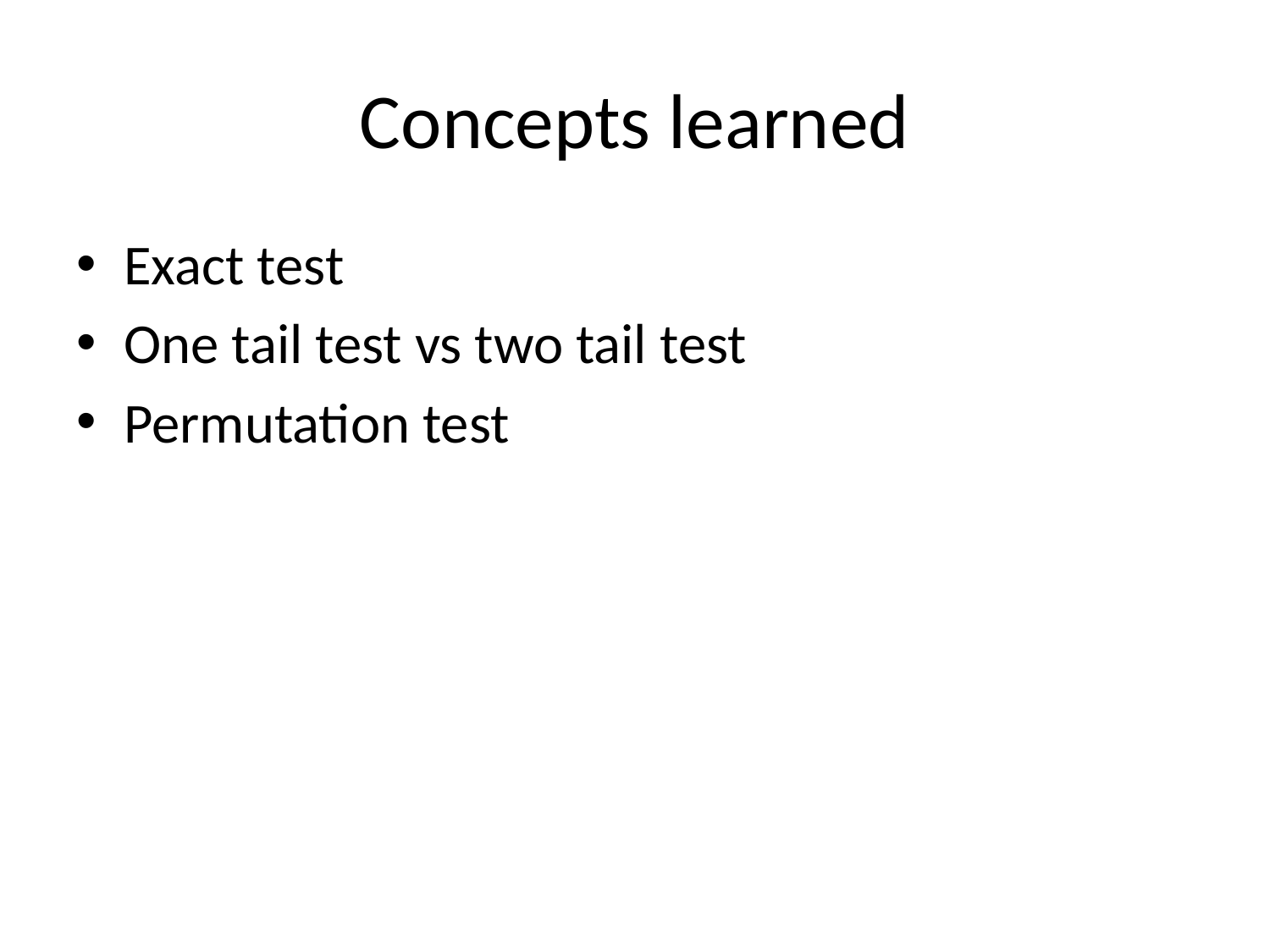

# Concepts learned
Exact test
One tail test vs two tail test
Permutation test